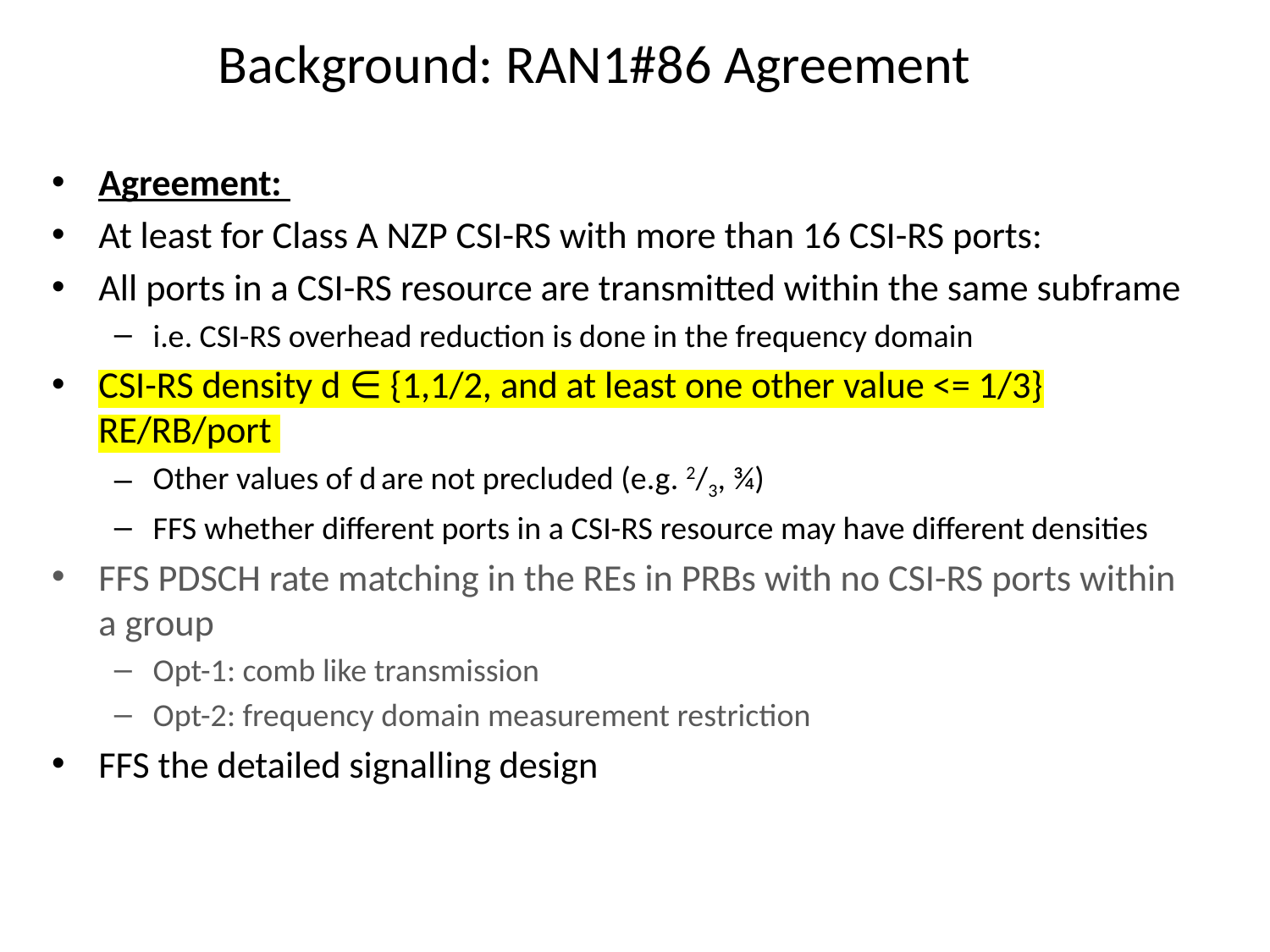

# Background: RAN1#86 Agreement

Agreement:
At least for Class A NZP CSI-RS with more than 16 CSI-RS ports:
All ports in a CSI-RS resource are transmitted within the same subframe
i.e. CSI-RS overhead reduction is done in the frequency domain
CSI-RS density d ∈ {1,1/2, and at least one other value <= 1/3} RE/RB/port
Other values of d are not precluded (e.g. 2/3, ¾)
FFS whether different ports in a CSI-RS resource may have different densities
FFS PDSCH rate matching in the REs in PRBs with no CSI-RS ports within a group
Opt-1: comb like transmission
Opt-2: frequency domain measurement restriction
FFS the detailed signalling design